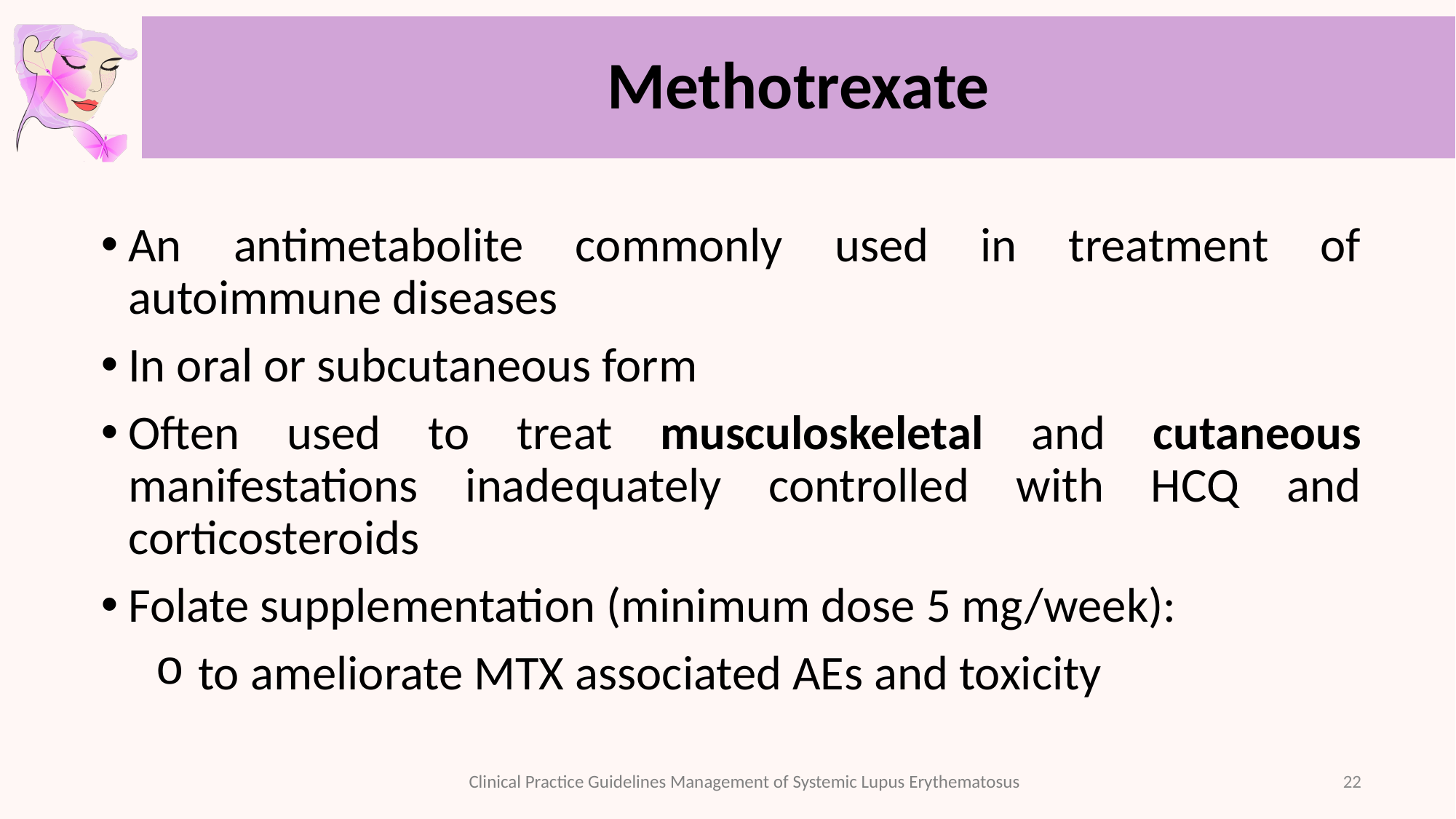

# Methotrexate
An antimetabolite commonly used in treatment of autoimmune diseases
In oral or subcutaneous form
Often used to treat musculoskeletal and cutaneous manifestations inadequately controlled with HCQ and corticosteroids
Folate supplementation (minimum dose 5 mg/week):
to ameliorate MTX associated AEs and toxicity
22